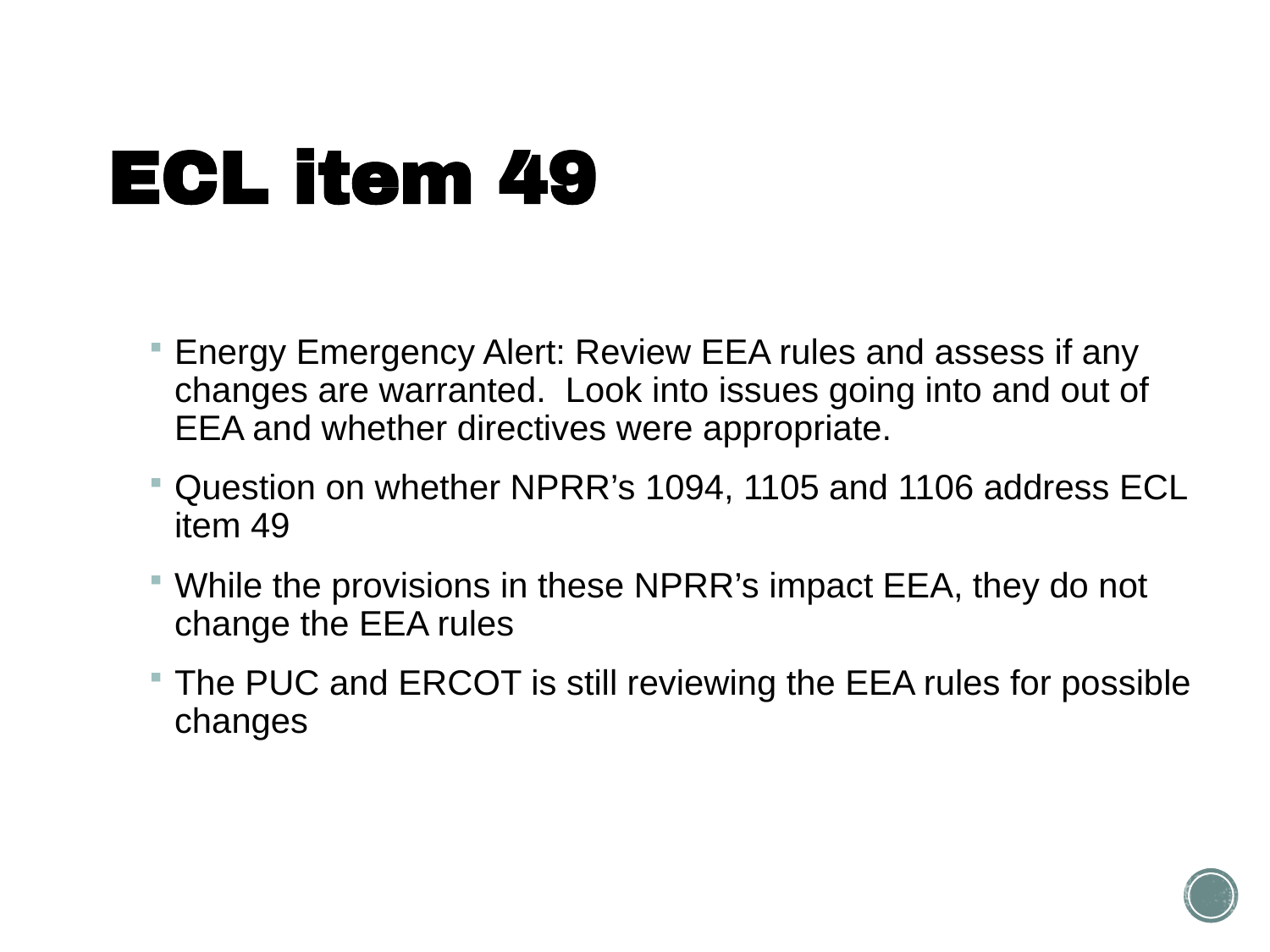

# ECL item 49
Energy Emergency Alert: Review EEA rules and assess if any changes are warranted.  Look into issues going into and out of EEA and whether directives were appropriate.
Question on whether NPRR’s 1094, 1105 and 1106 address ECL item 49
While the provisions in these NPRR’s impact EEA, they do not change the EEA rules
The PUC and ERCOT is still reviewing the EEA rules for possible changes